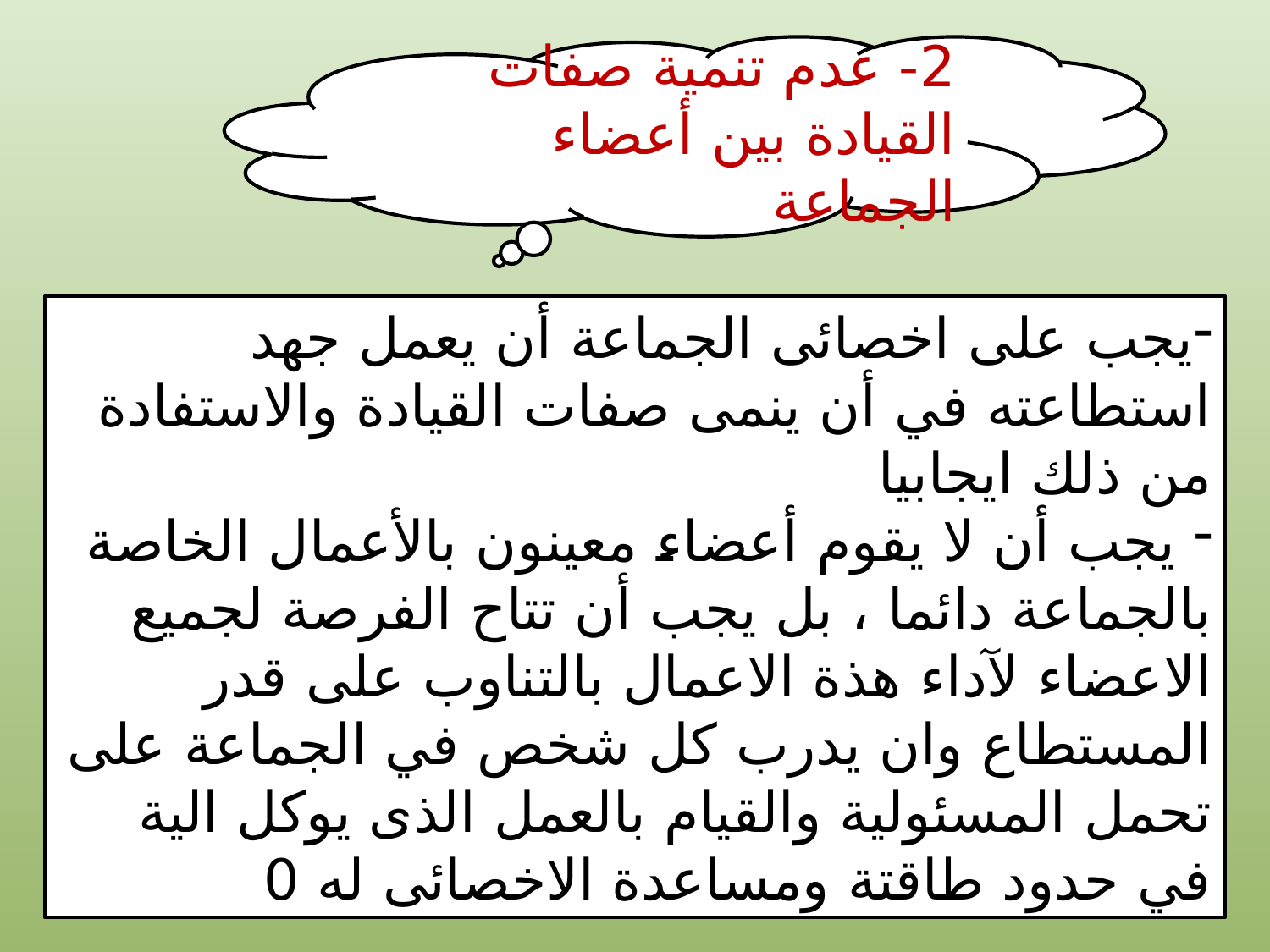

2- عدم تنمية صفات القيادة بين أعضاء الجماعة
يجب على اخصائى الجماعة أن يعمل جهد  استطاعته في أن ينمى صفات القيادة والاستفادة من ذلك ايجابيا
 يجب أن لا يقوم أعضاء معينون بالأعمال الخاصة بالجماعة دائما ، بل يجب أن تتاح الفرصة لجميع الاعضاء لآداء هذة الاعمال بالتناوب على قدر المستطاع وان يدرب كل شخص في الجماعة على تحمل المسئولية والقيام بالعمل الذى يوكل الية في حدود طاقتة ومساعدة الاخصائى له 0